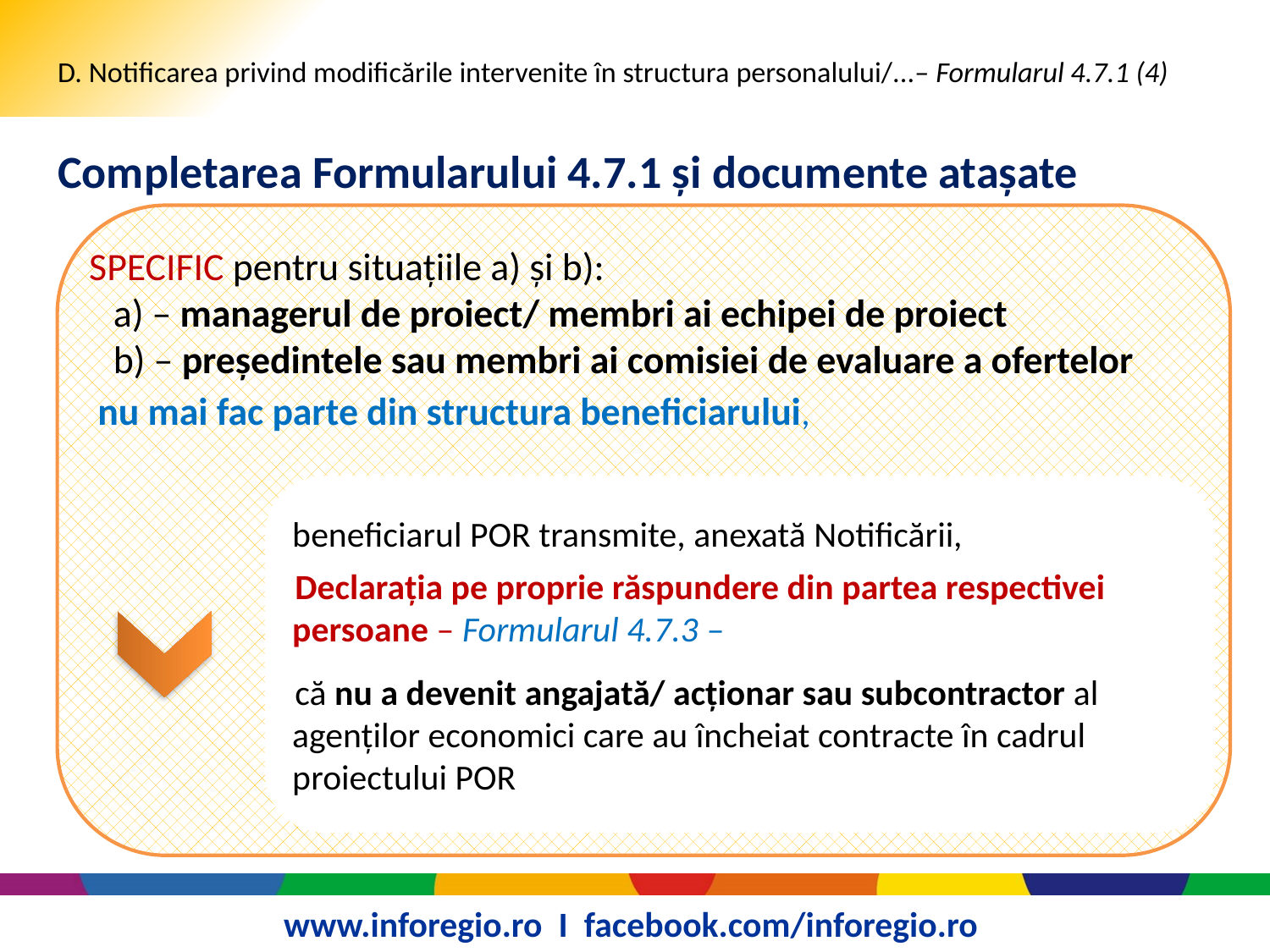

# D. Notificarea privind modificările intervenite în structura personalului/...– Formularul 4.7.1 (4)
Completarea Formularului 4.7.1 și documente atașate

SPECIFIC pentru situațiile a) și b):
	a) – managerul de proiect/ membri ai echipei de proiect
	b) – președintele sau membri ai comisiei de evaluare a ofertelor
 nu mai fac parte din structura beneficiarului,

beneficiarul POR transmite, anexată Notificării,
Declarația pe proprie răspundere din partea respectivei persoane – Formularul 4.7.3 –
că nu a devenit angajată/ acționar sau subcontractor al agenților economici care au încheiat contracte în cadrul proiectului POR